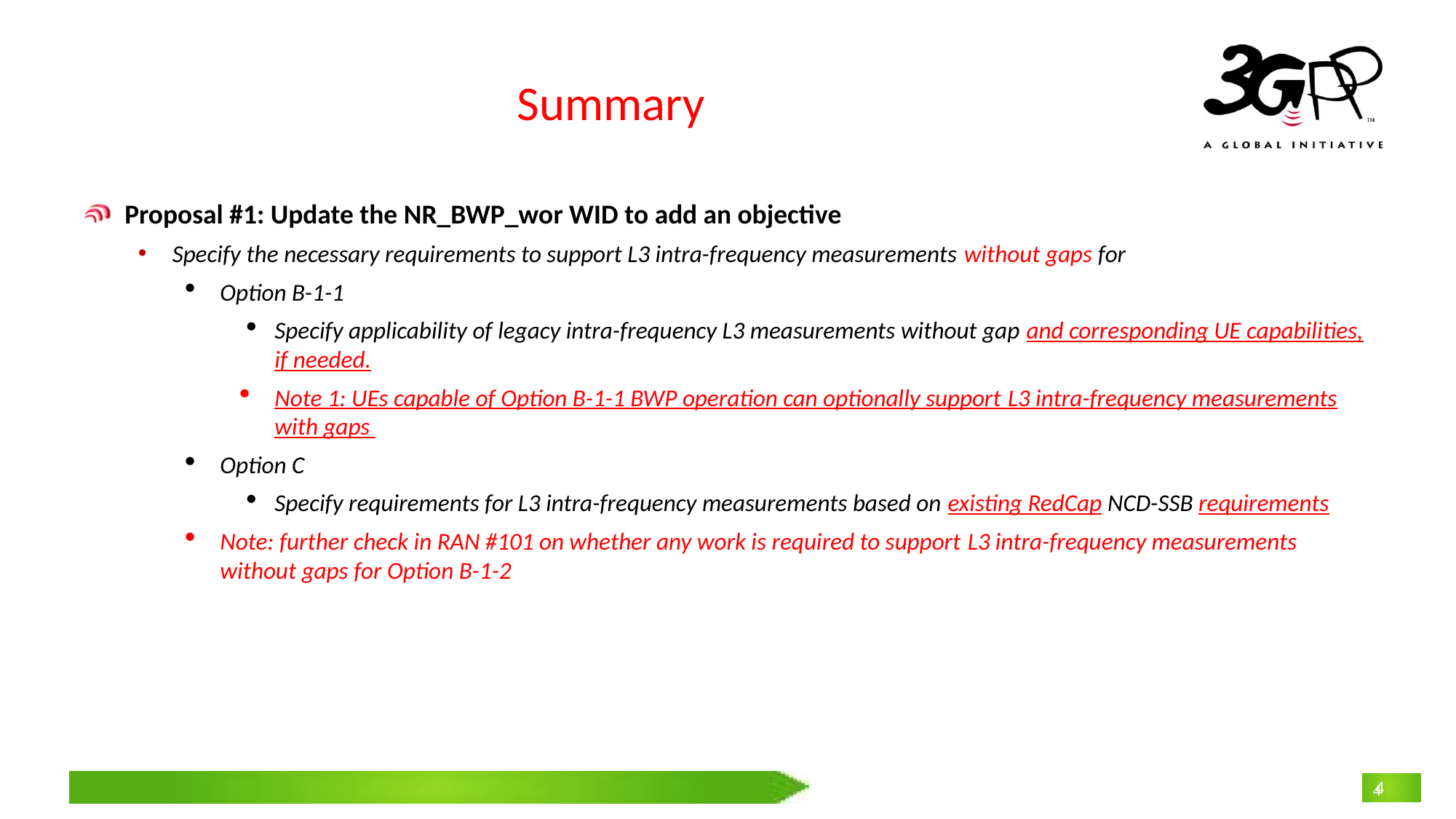

# Summary
Proposal #1: Update the NR_BWP_wor WID to add an objective
Specify the necessary requirements to support L3 intra-frequency measurements without gaps for
Option B-1-1
Specify applicability of legacy intra-frequency L3 measurements without gap and corresponding UE capabilities, if needed.
Note 1: UEs capable of Option B-1-1 BWP operation can optionally support L3 intra-frequency measurements with gaps
Option C
Specify requirements for L3 intra-frequency measurements based on existing RedCap NCD-SSB requirements
Note: further check in RAN #101 on whether any work is required to support L3 intra-frequency measurements without gaps for Option B-1-2

4